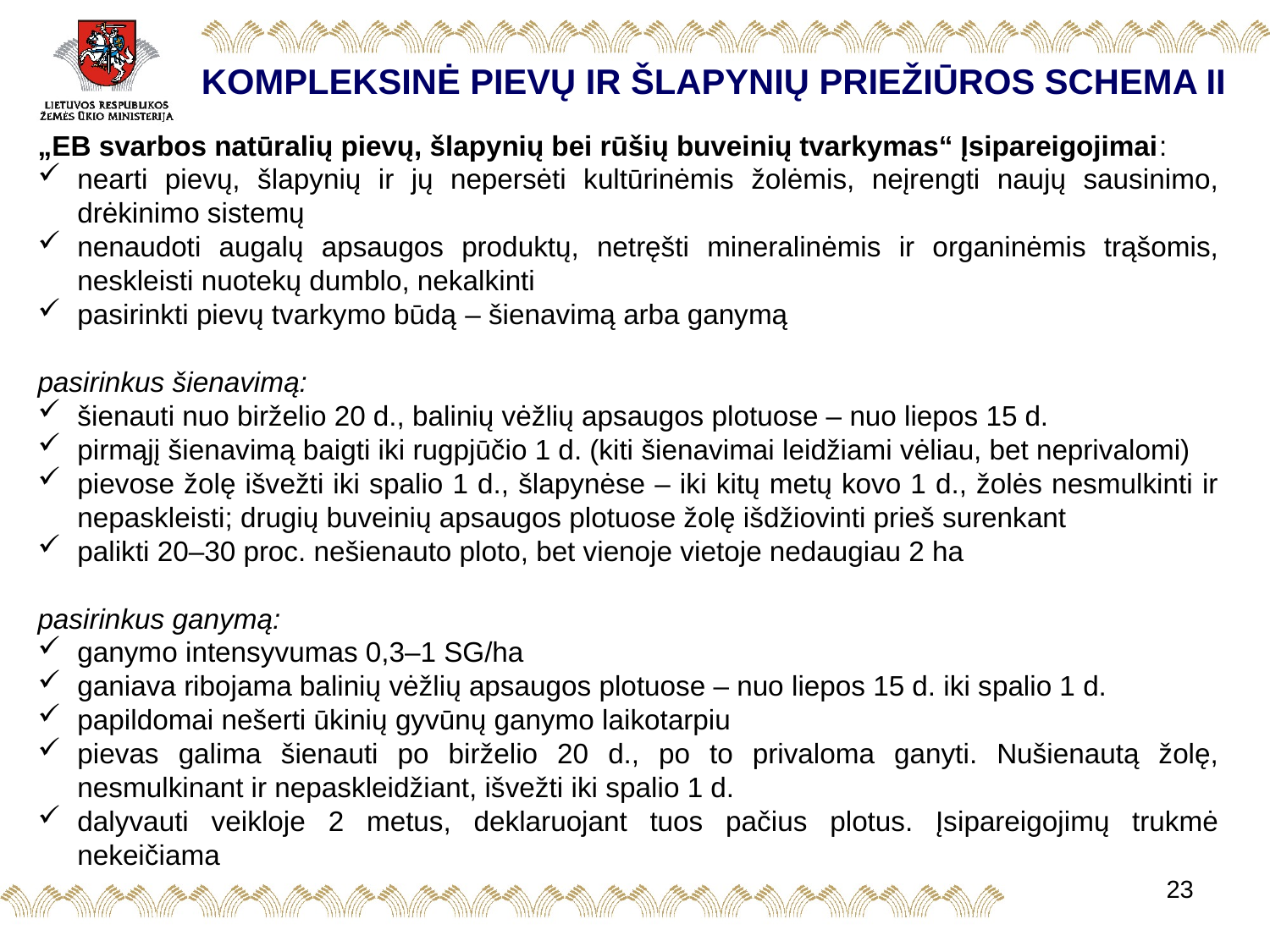

KOMPLEKSINĖ PIEVŲ IR ŠLAPYNIŲ PRIEŽIŪROS SCHEMA II
„EB svarbos natūralių pievų, šlapynių bei rūšių buveinių tvarkymas“ Įsipareigojimai:
nearti pievų, šlapynių ir jų nepersėti kultūrinėmis žolėmis, neįrengti naujų sausinimo, drėkinimo sistemų
nenaudoti augalų apsaugos produktų, netręšti mineralinėmis ir organinėmis trąšomis, neskleisti nuotekų dumblo, nekalkinti
pasirinkti pievų tvarkymo būdą – šienavimą arba ganymą

pasirinkus šienavimą:
šienauti nuo birželio 20 d., balinių vėžlių apsaugos plotuose – nuo liepos 15 d.
pirmąjį šienavimą baigti iki rugpjūčio 1 d. (kiti šienavimai leidžiami vėliau, bet neprivalomi)
pievose žolę išvežti iki spalio 1 d., šlapynėse – iki kitų metų kovo 1 d., žolės nesmulkinti ir nepaskleisti; drugių buveinių apsaugos plotuose žolę išdžiovinti prieš surenkant
palikti 20–30 proc. nešienauto ploto, bet vienoje vietoje nedaugiau 2 ha

pasirinkus ganymą:
ganymo intensyvumas 0,3–1 SG/ha
ganiava ribojama balinių vėžlių apsaugos plotuose – nuo liepos 15 d. iki spalio 1 d.
papildomai nešerti ūkinių gyvūnų ganymo laikotarpiu
pievas galima šienauti po birželio 20 d., po to privaloma ganyti. Nušienautą žolę, nesmulkinant ir nepaskleidžiant, išvežti iki spalio 1 d.
dalyvauti veikloje 2 metus, deklaruojant tuos pačius plotus. Įsipareigojimų trukmė nekeičiama
23